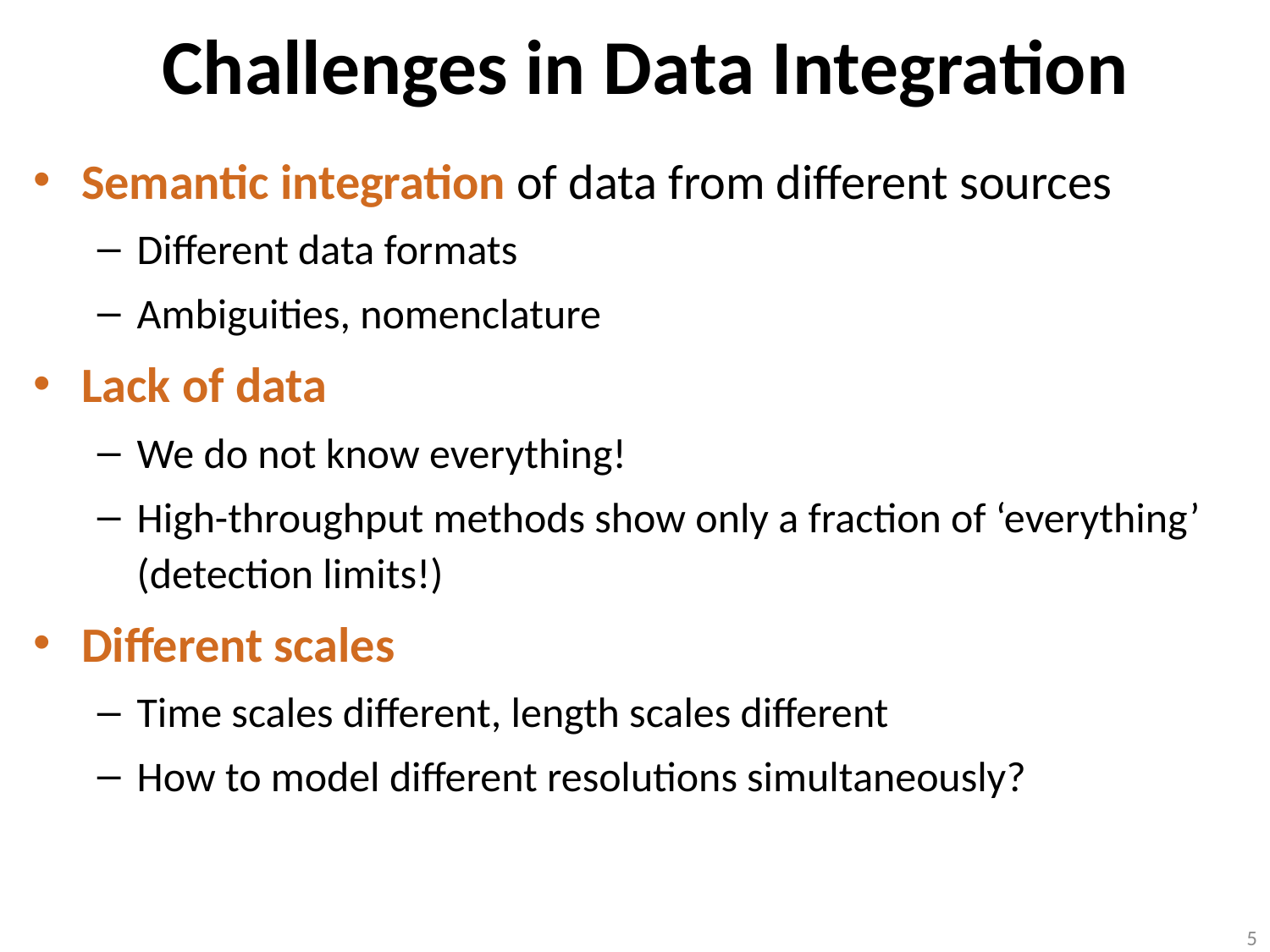

Challenges in Data Integration
Semantic integration of data from different sources
Different data formats
Ambiguities, nomenclature
Lack of data
We do not know everything!
High-throughput methods show only a fraction of ‘everything’ (detection limits!)
Different scales
Time scales different, length scales different
How to model different resolutions simultaneously?
5